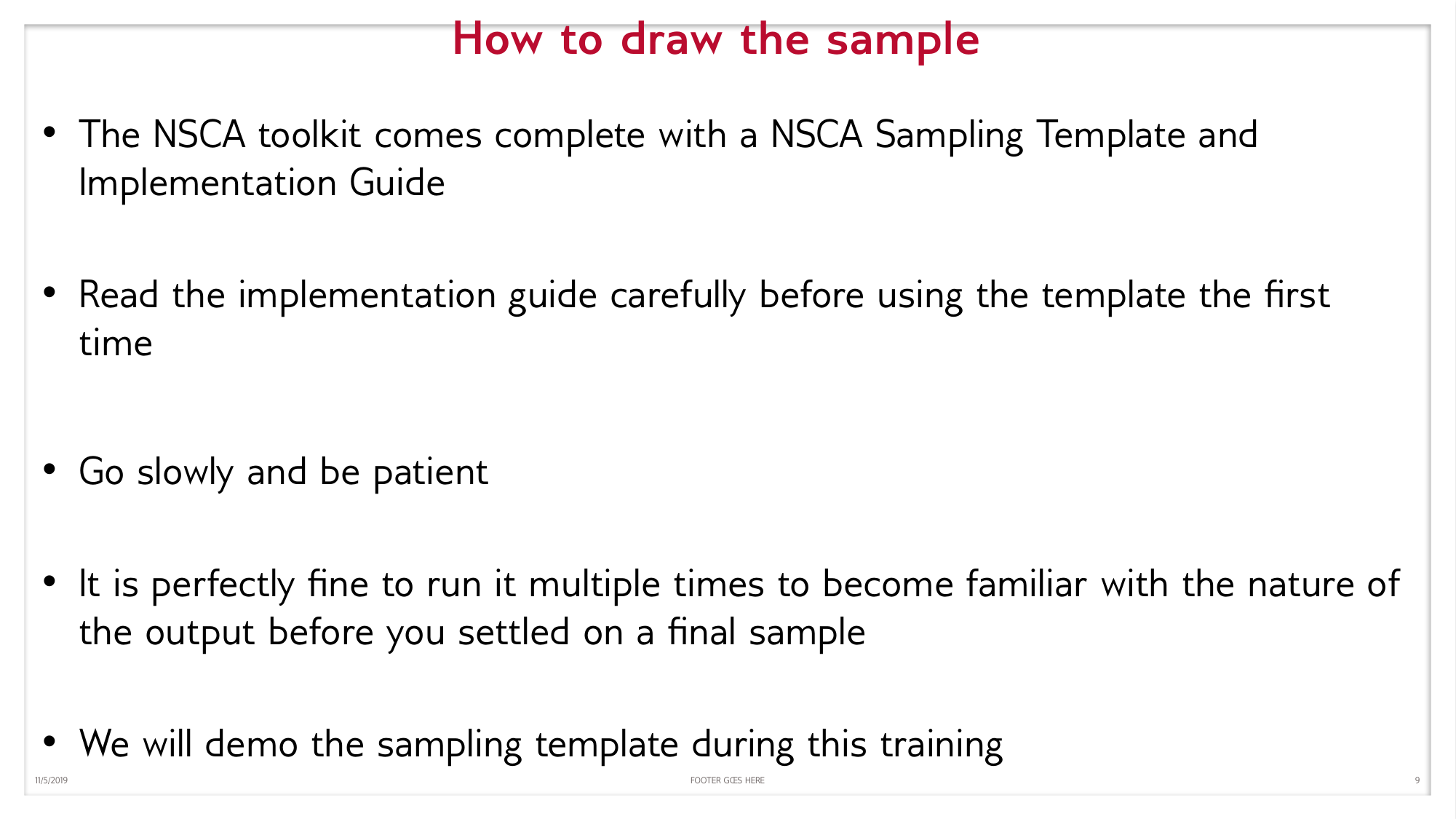

11/5/2019
FOOTER GOES HERE
9
# How to draw the sample
The NSCA toolkit comes complete with a NSCA Sampling Template and Implementation Guide
Read the implementation guide carefully before using the template the first time

Go slowly and be patient
It is perfectly fine to run it multiple times to become familiar with the nature of the output before you settled on a final sample
We will demo the sampling template during this training